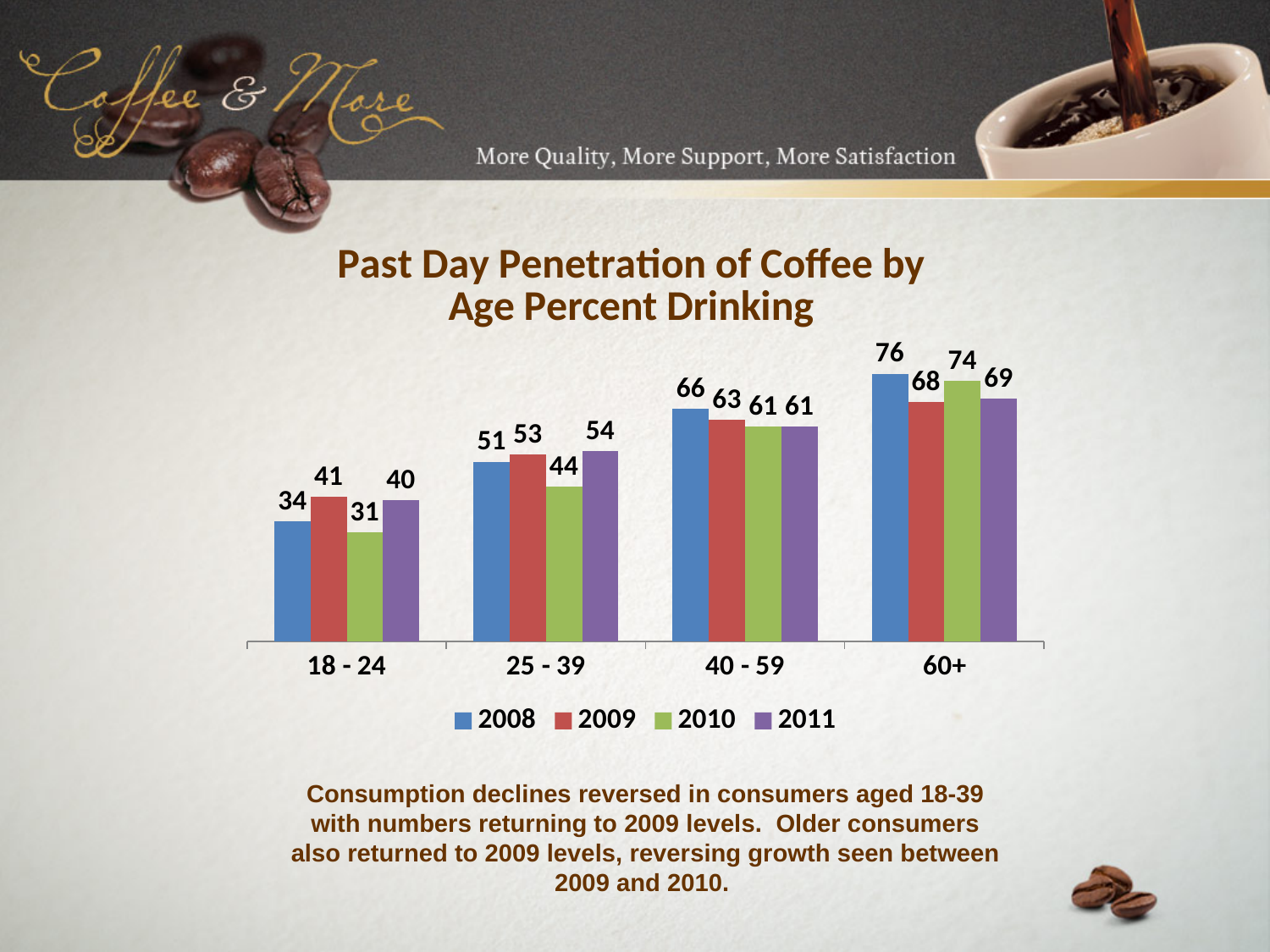

### Chart: Past Day Penetration of Coffee by Age Percent Drinking

| Category | 2008 | 2009 | 2010 | 2011 |
|---|---|---|---|---|
| 18 - 24 | 34.0 | 41.0 | 31.0 | 40.0 |
| 25 - 39 | 51.0 | 53.0 | 44.0 | 54.0 |
| 40 - 59 | 66.0 | 63.0 | 61.0 | 61.0 |
| 60+ | 76.0 | 68.0 | 74.0 | 69.0 |
Consumption declines reversed in consumers aged 18-39 with numbers returning to 2009 levels.  Older consumers also returned to 2009 levels, reversing growth seen between 2009 and 2010.